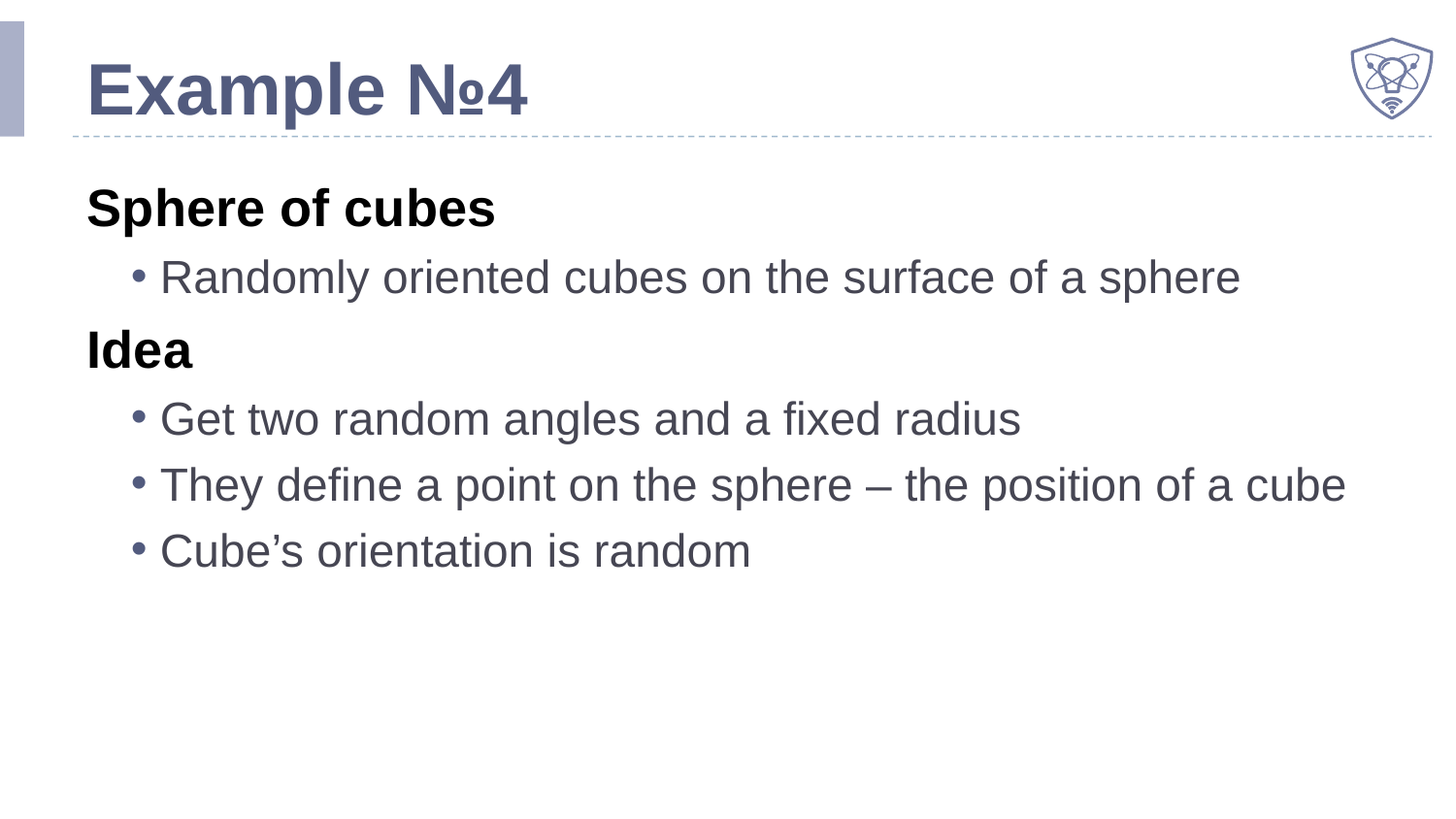

# Example №4
Sphere of cubes
Randomly oriented cubes on the surface of a sphere
Idea
Get two random angles and a fixed radius
They define a point on the sphere – the position of a cube
Cube’s orientation is random